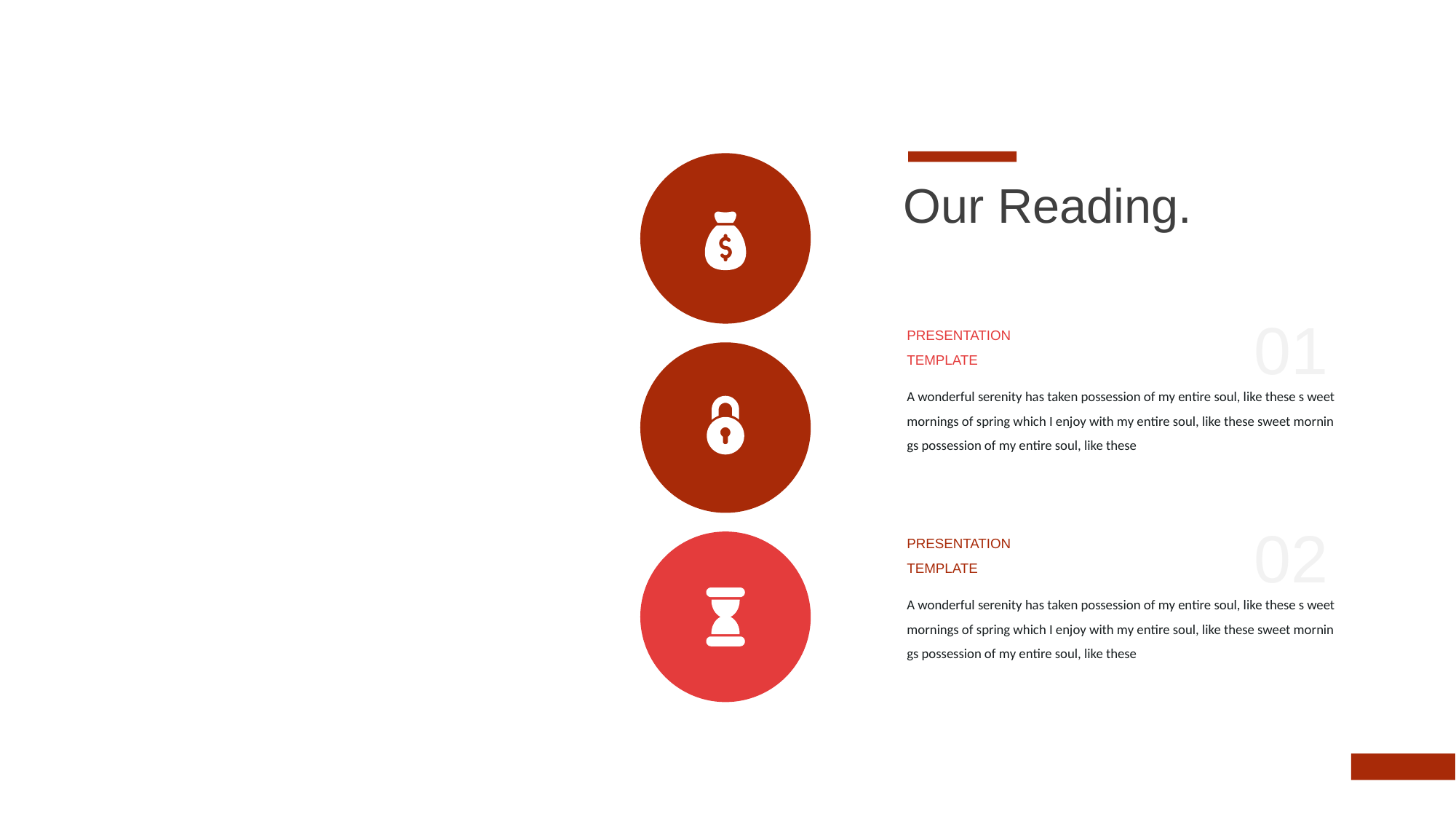

Our Reading.
01
PRESENTATION TEMPLATE
A wonderful serenity has taken possession of my entire soul, like these s weet mornings of spring which I enjoy with my entire soul, like these sweet mornin gs possession of my entire soul, like these
02
PRESENTATION TEMPLATE
A wonderful serenity has taken possession of my entire soul, like these s weet mornings of spring which I enjoy with my entire soul, like these sweet mornin gs possession of my entire soul, like these